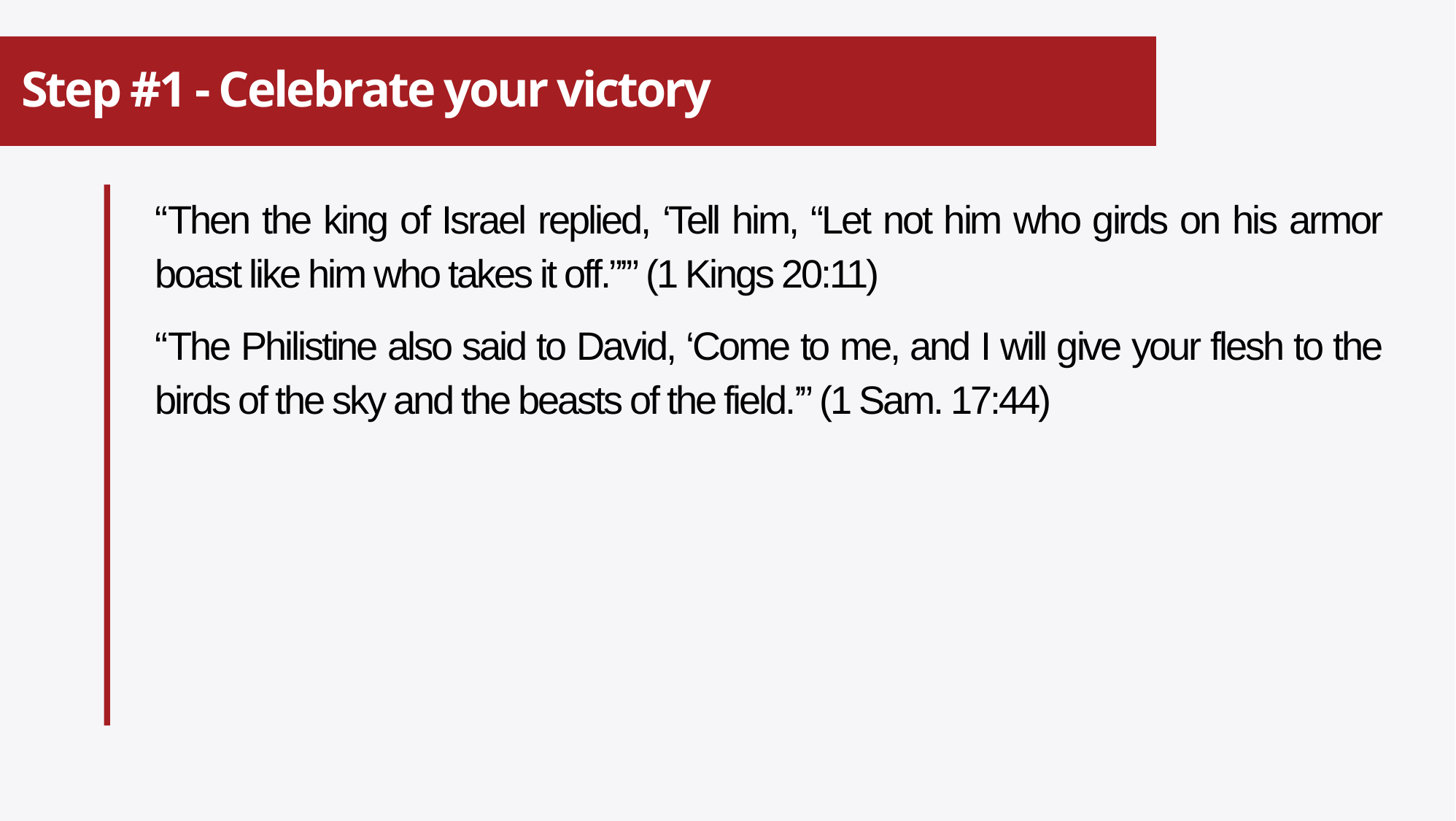

# Step #1 - Celebrate your victory
“Then the king of Israel replied, ‘Tell him, “Let not him who girds on his armor boast like him who takes it off.”’” (1 Kings 20:11)
“The Philistine also said to David, ‘Come to me, and I will give your flesh to the birds of the sky and the beasts of the field.’” (1 Sam. 17:44)